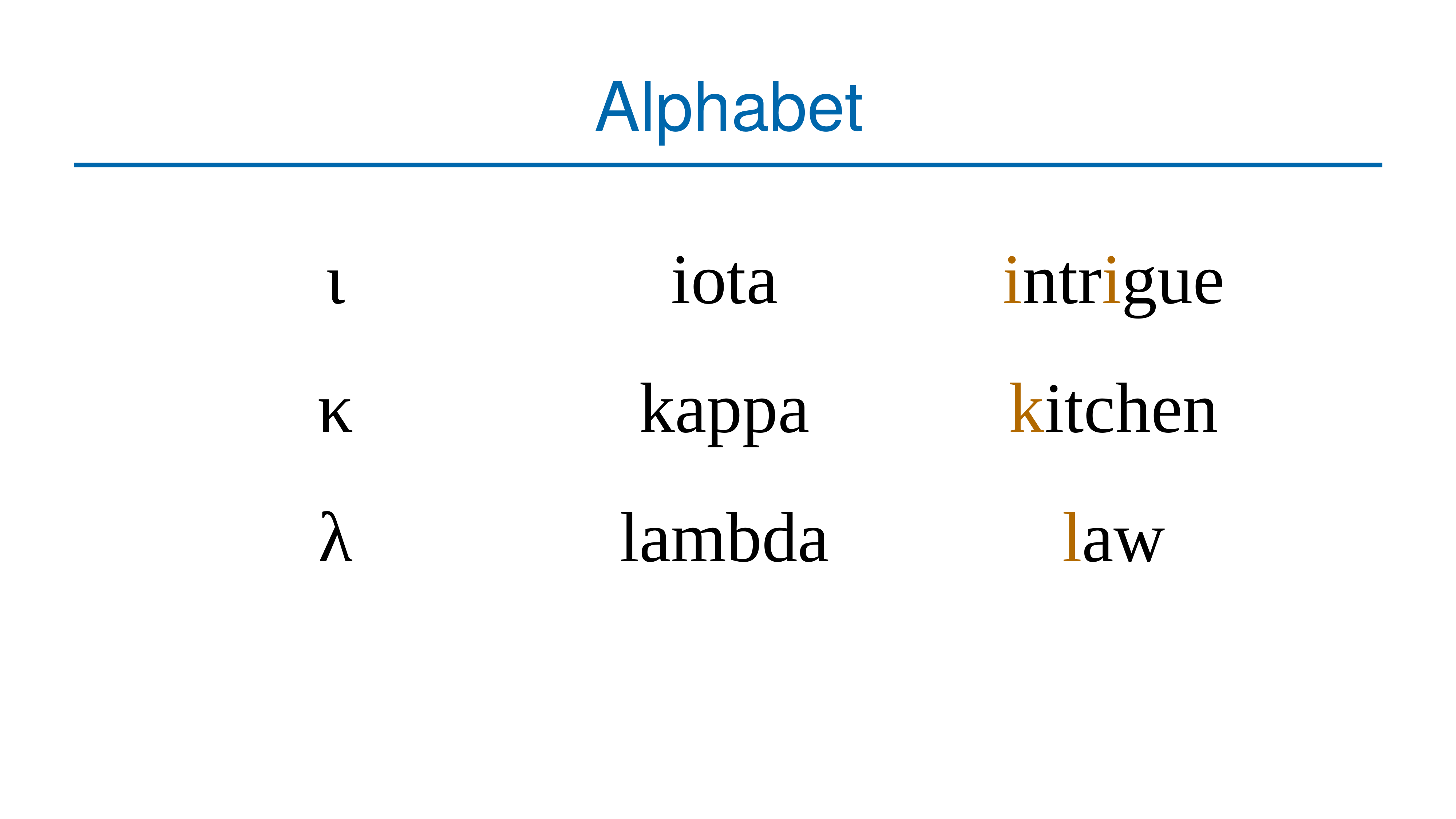

# Alphabet
| ι | iota | intrigue |
| --- | --- | --- |
| κ | kappa | kitchen |
| λ | lambda | law |